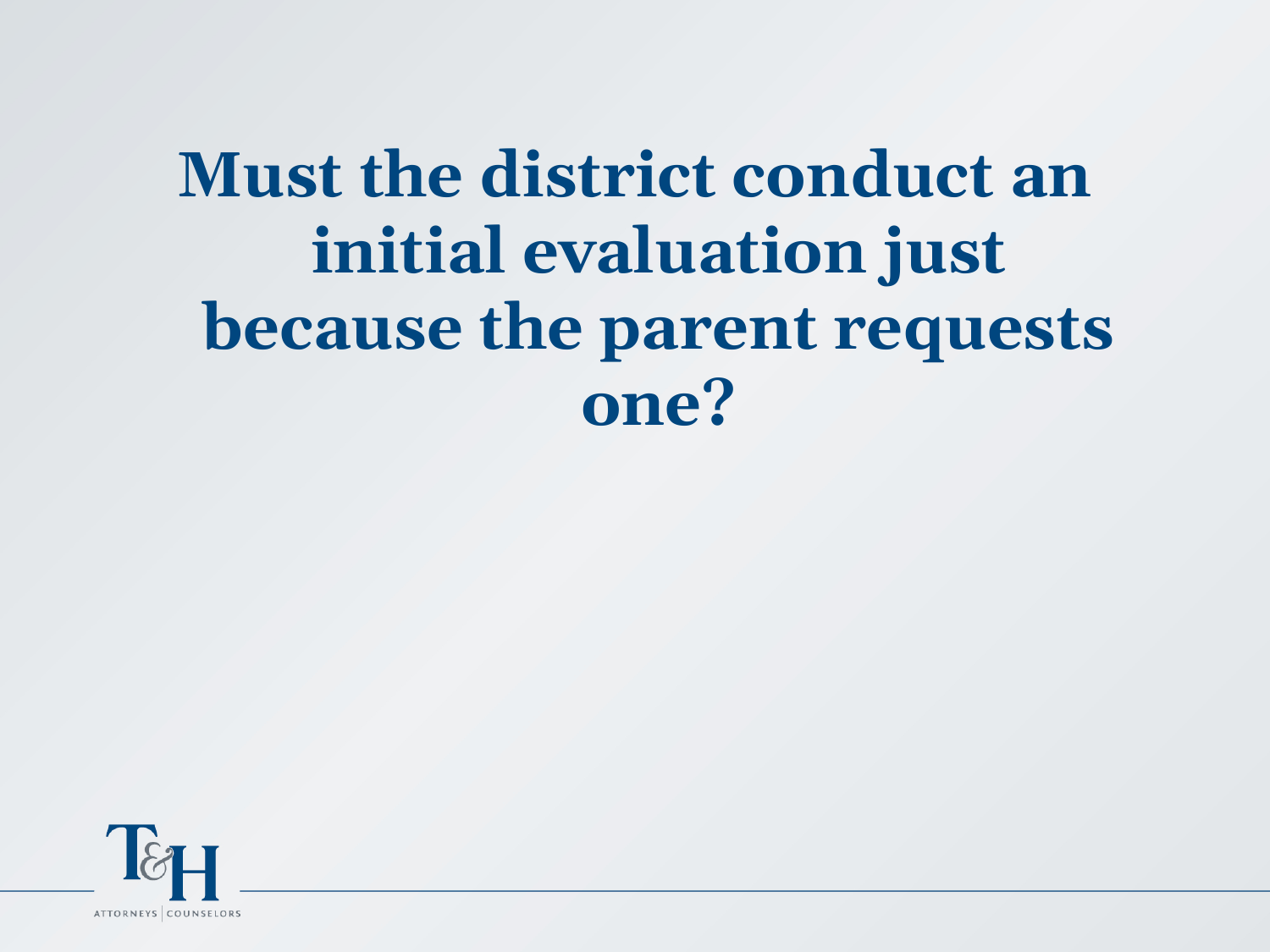

Must the district conduct an initial evaluation just because the parent requests one?